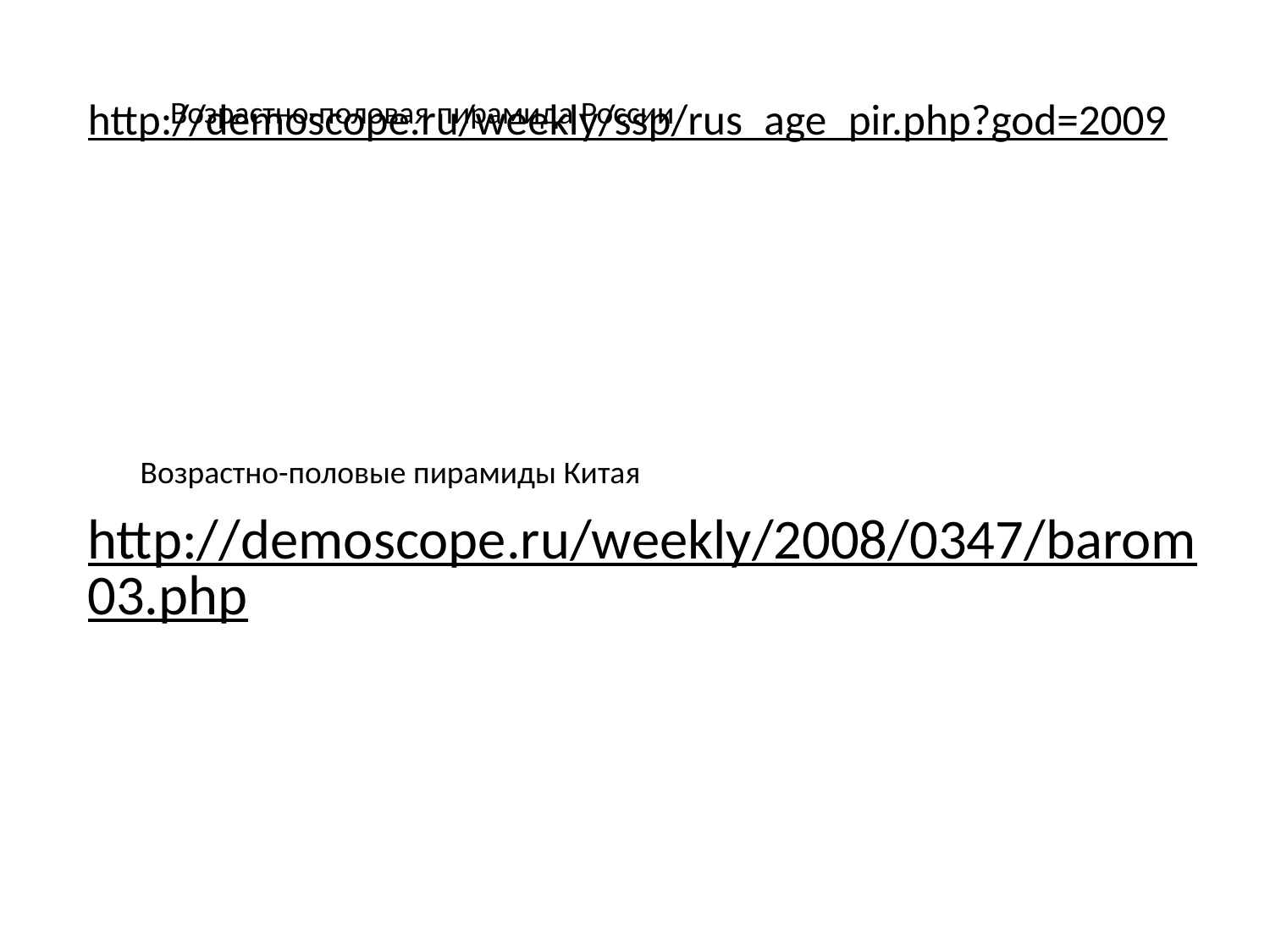

# http://demoscope.ru/weekly/ssp/rus_age_pir.php?god=2009
Возрастно-половая пирамида России
Возрастно-половые пирамиды Китая
http://demoscope.ru/weekly/2008/0347/barom03.php